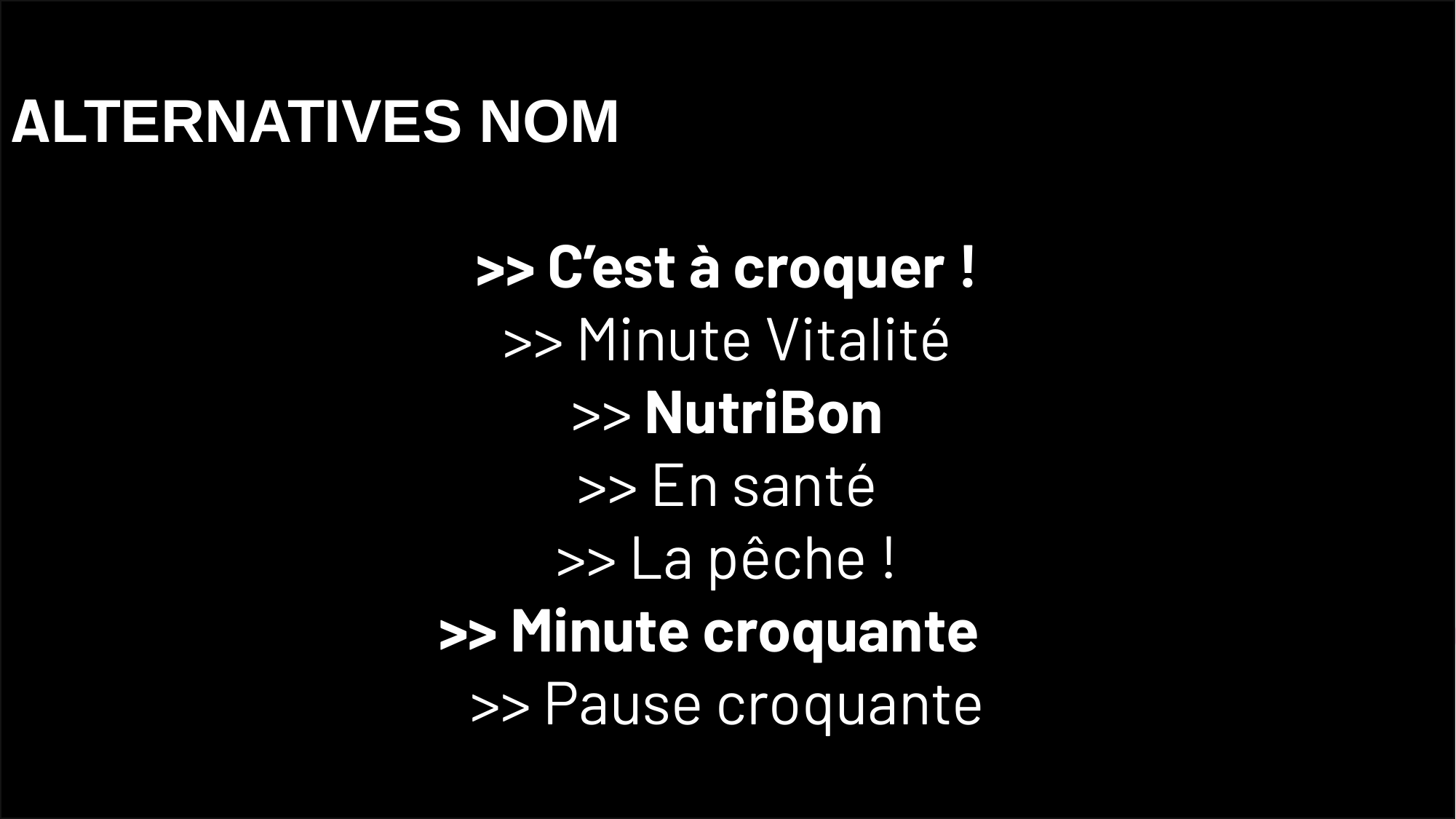

ALTERNATIVES NOM

>> C’est à croquer !
>> Minute Vitalité
>> NutriBon
>> En santé
>> La pêche !
>> Minute croquante
>> Pause croquante